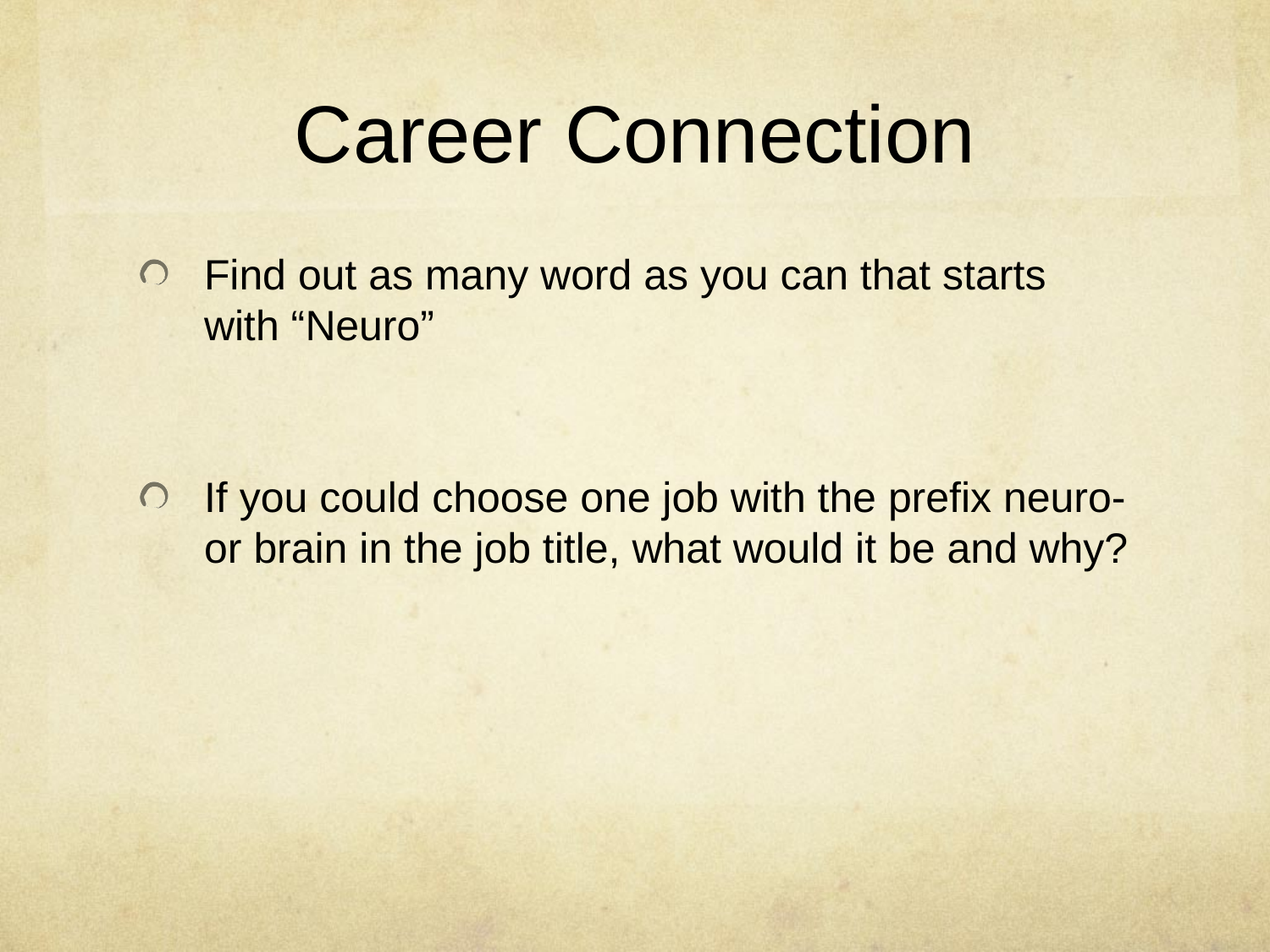

# Career Connection
Find out as many word as you can that starts with “Neuro”

If you could choose one job with the prefix neuro- or brain in the job title, what would it be and why?